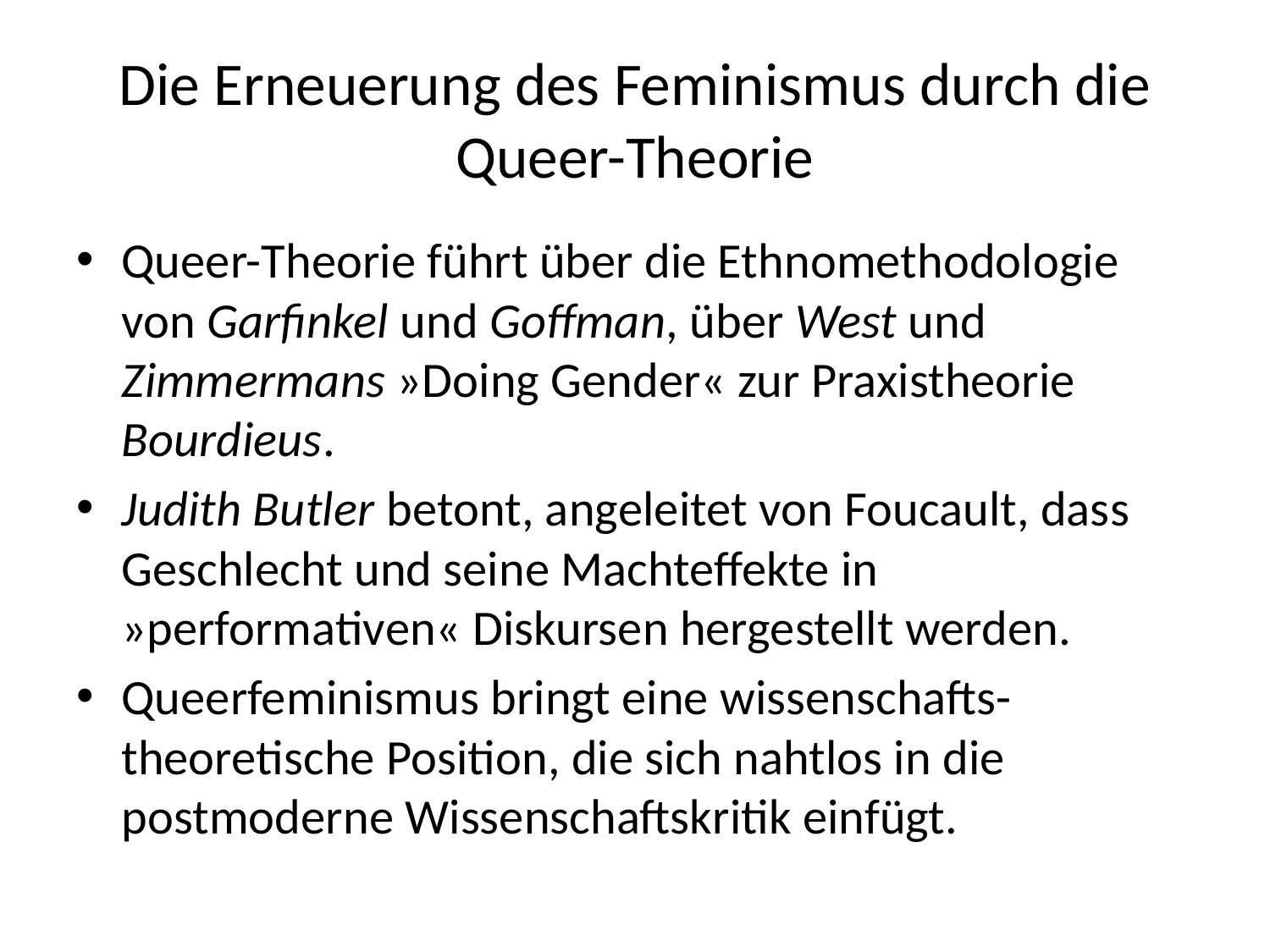

# Die Erneuerung des Feminismus durch die Queer-Theorie
Queer-Theorie führt über die Ethnomethodologie von Garfinkel und Goffman, über West und Zimmermans »Doing Gender« zur Praxistheorie Bourdieus.
Judith Butler betont, angeleitet von Foucault, dass Geschlecht und seine Machteffekte in »performativen« Diskursen hergestellt werden.
Queerfeminismus bringt eine wissenschafts-theoretische Position, die sich nahtlos in die postmoderne Wissenschaftskritik einfügt.